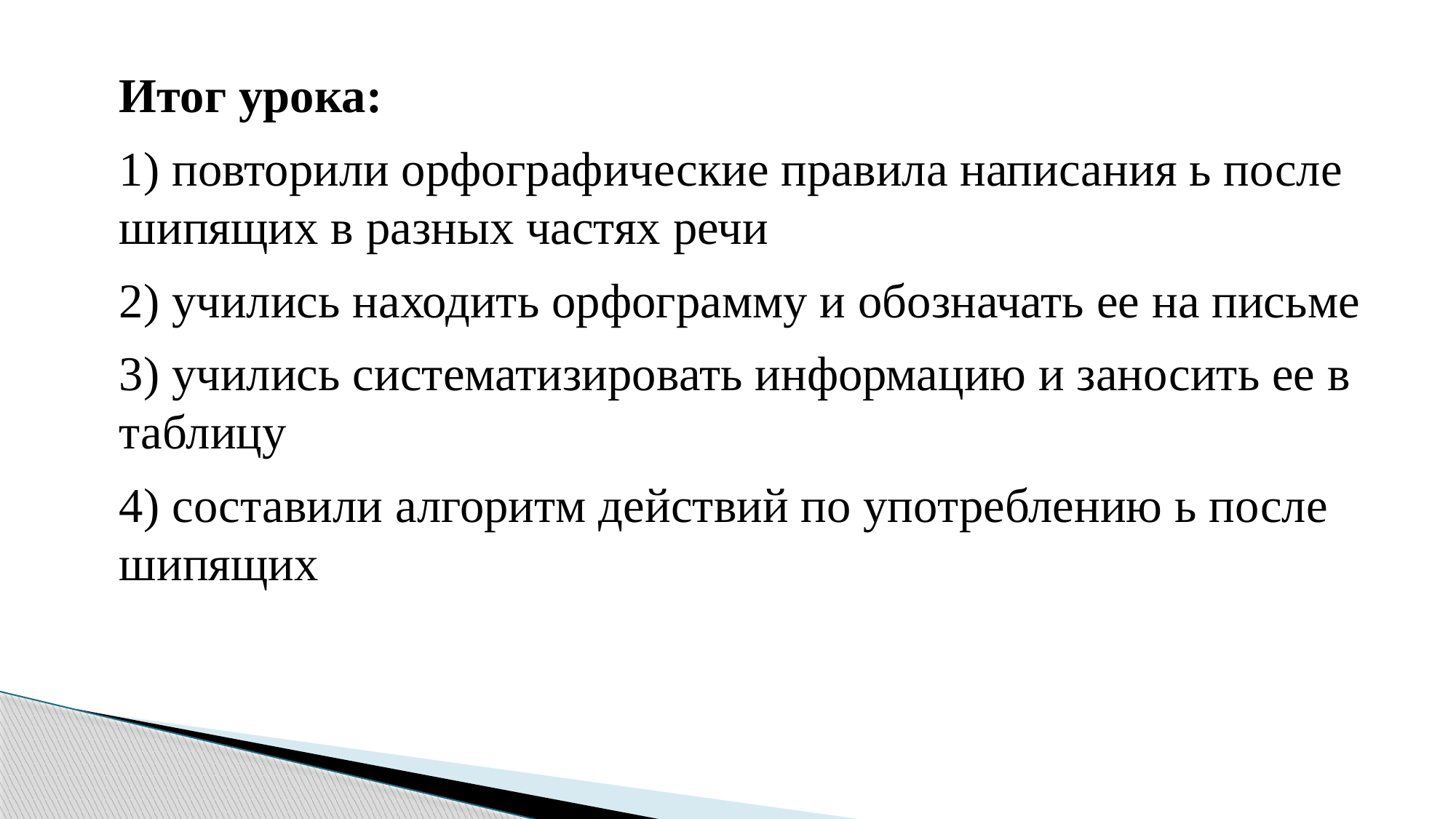

Итог урока:
1) повторили орфографические правила написания ь после шипящих в разных частях речи
2) учились находить орфограмму и обозначать ее на письме
3) учились систематизировать информацию и заносить ее в таблицу
4) составили алгоритм действий по употреблению ь после шипящих